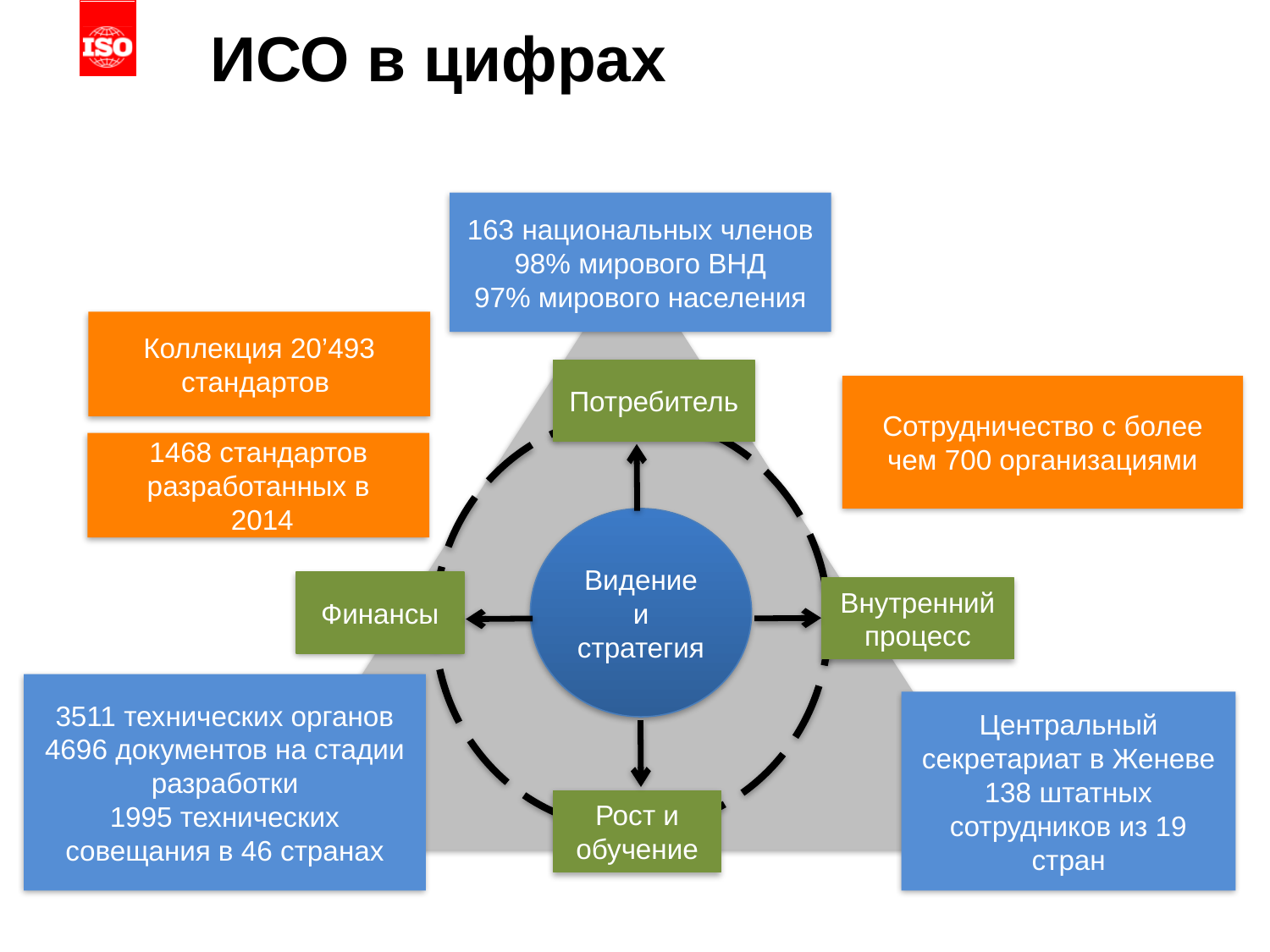

ИСО в цифрах
163 национальных членов
98% мирового ВНД
97% мирового населения

Коллекция 20’493
стандартов
Потребитель
Сотрудничество с более чем 700 организациями

1468 стандартов разработанных в
 2014
Видение и стратегия
Финансы
Внутренний процесс

3511 технических органов
4696 документов на стадии разработки
1995 технических совещания в 46 странах

Центральный секретариат в Женеве
138 штатных сотрудников из 19 стран

Рост и обучение